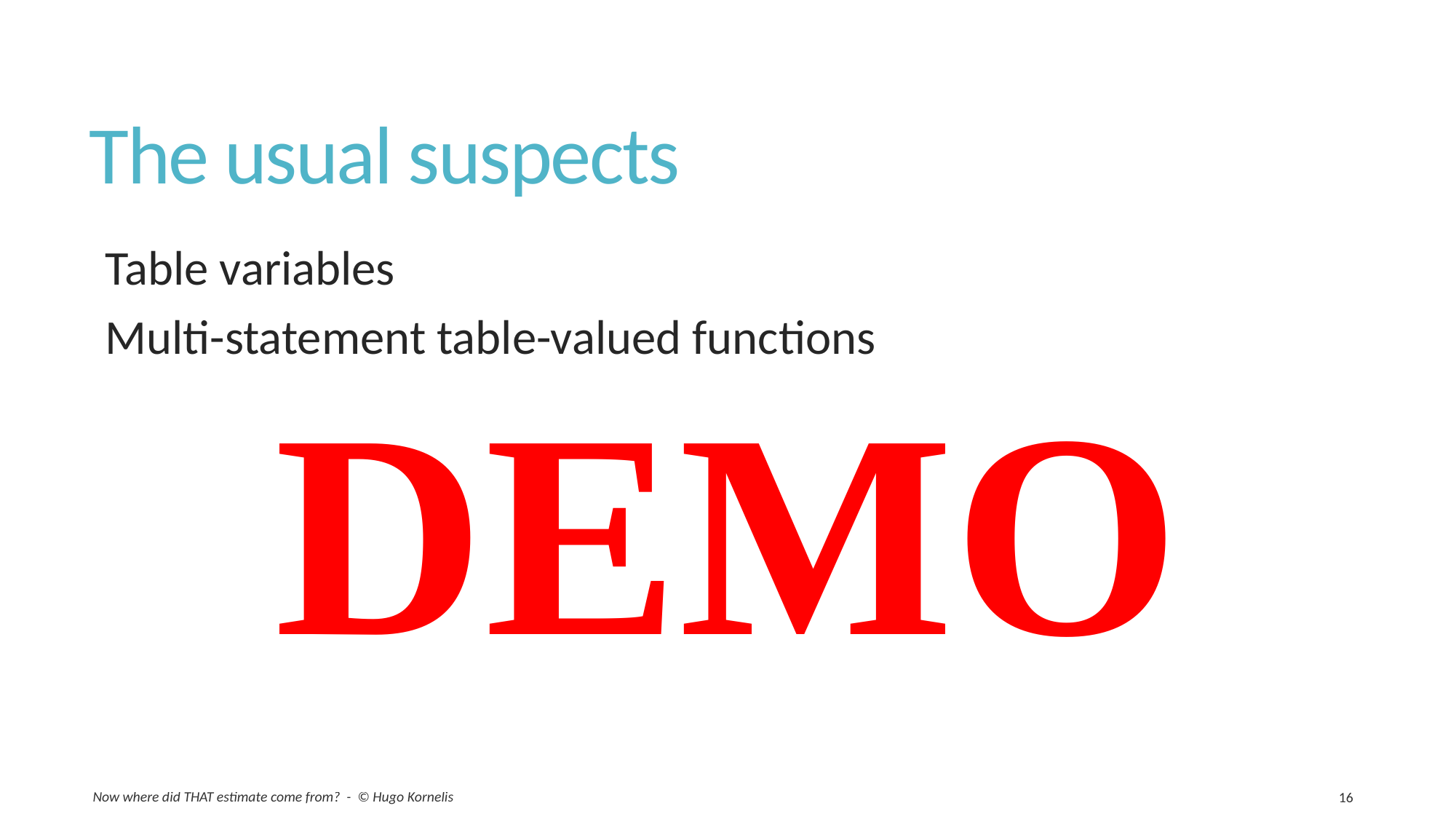

# The usual suspects
Table variables
Multi-statement table-valued functions
DEMO
Now where did THAT estimate come from?  -  © Hugo Kornelis
16